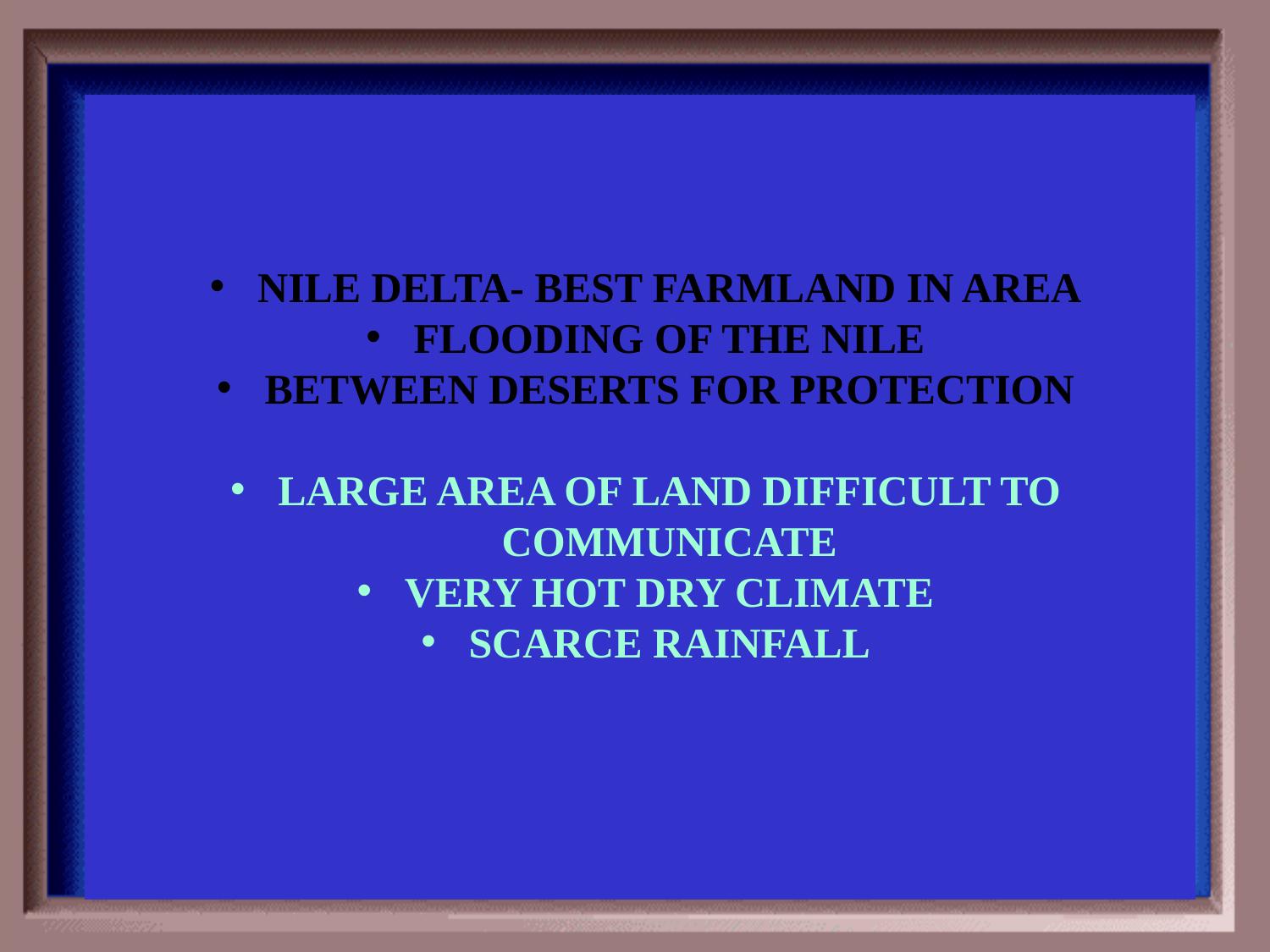

Category #2 $100 Question

Nile delta- best farmland in area
Flooding of the nile
Between deserts for protection

LARGE AREA OF LAND DIFFICULT TO COMMUNICATE
VERY HOT DRY CLIMATE
SCARCE RAINFALL